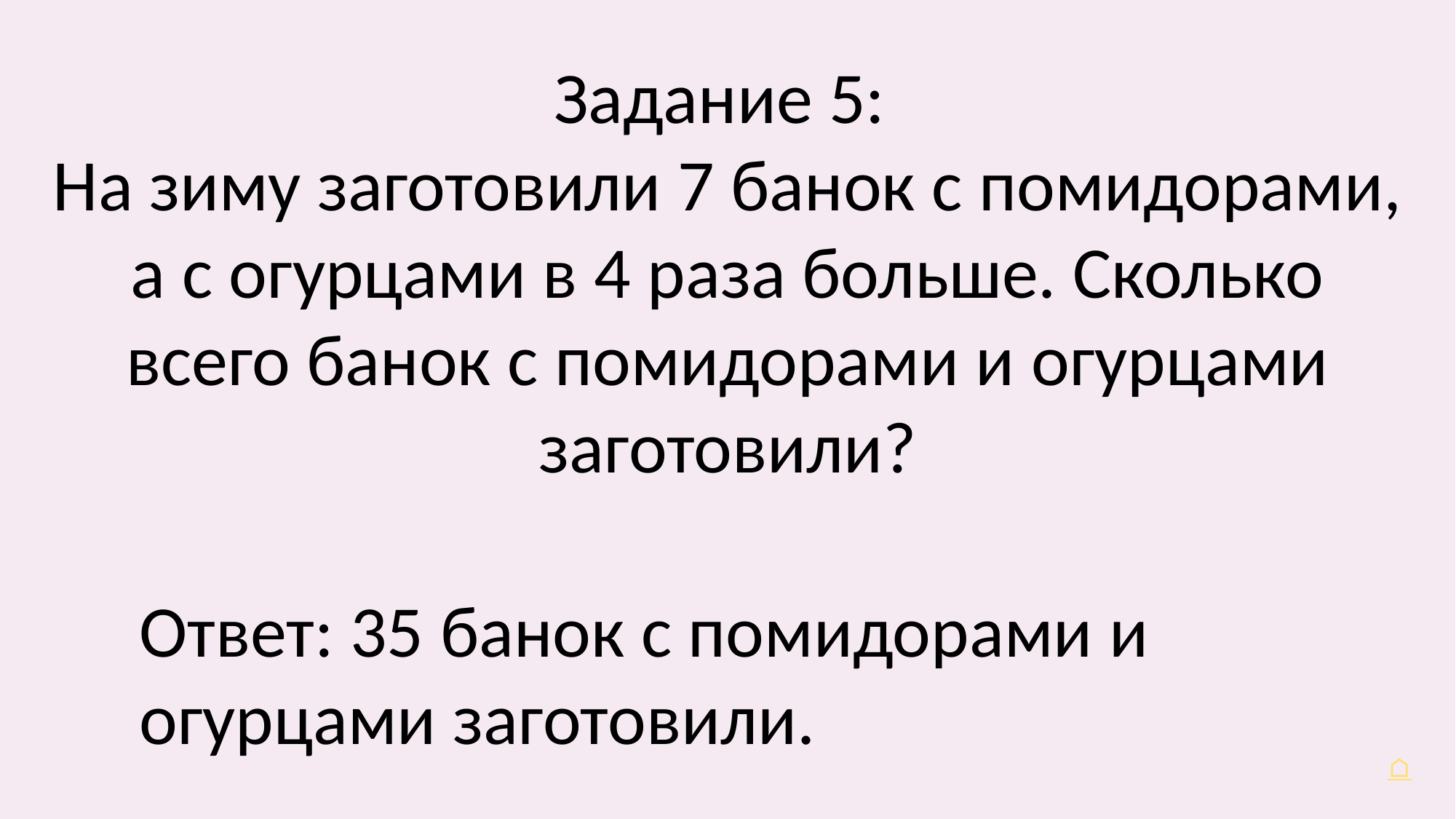

Задание 5:
На зиму заготовили 7 банок с помидорами, а с огурцами в 4 раза больше. Сколько всего банок с помидорами и огурцами заготовили?

Ответ: 35 банок с помидорами и огурцами заготовили.
⌂